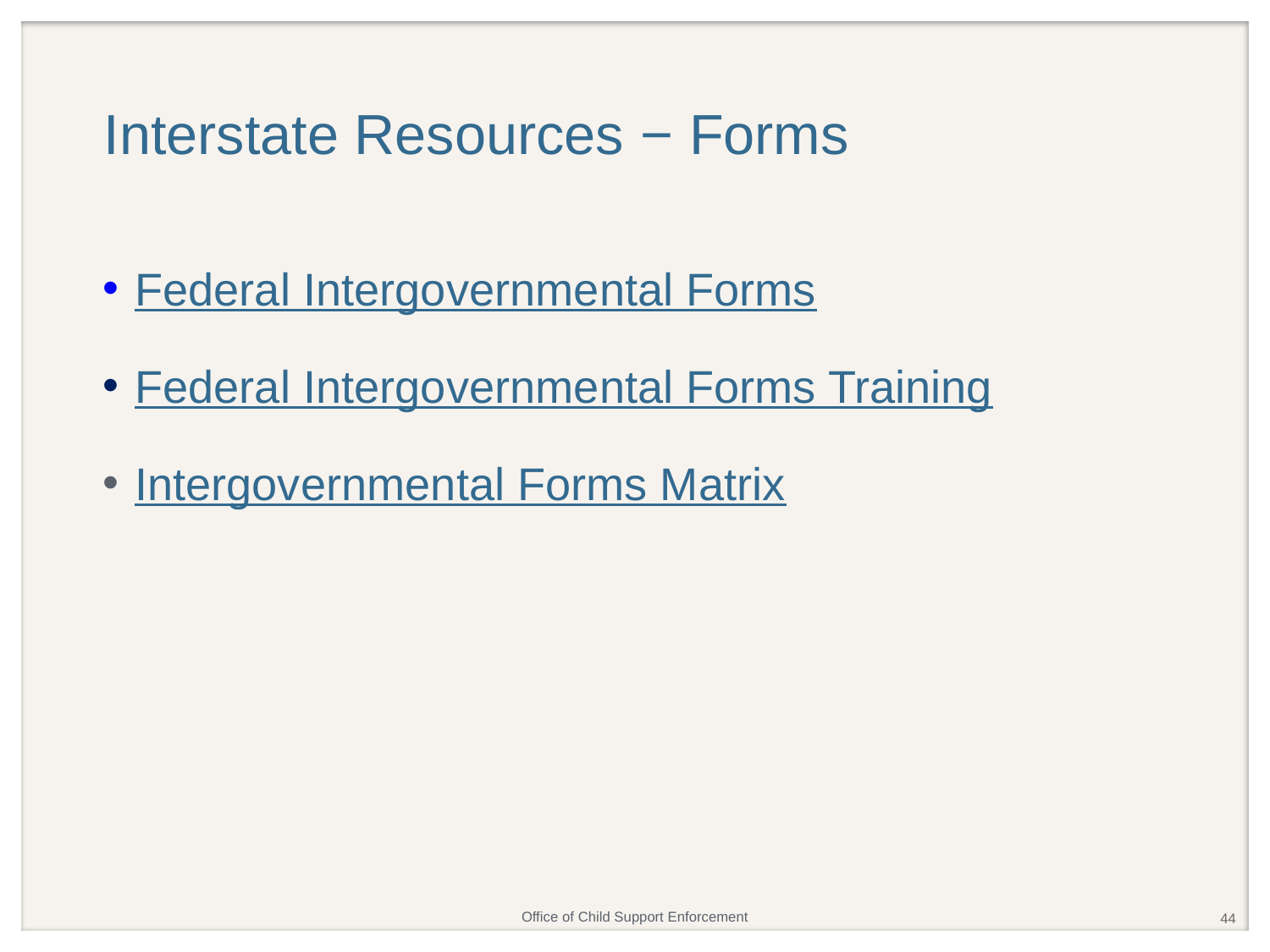

# Interstate Resources − Forms
Federal Intergovernmental Forms
Federal Intergovernmental Forms Training
Intergovernmental Forms Matrix
44